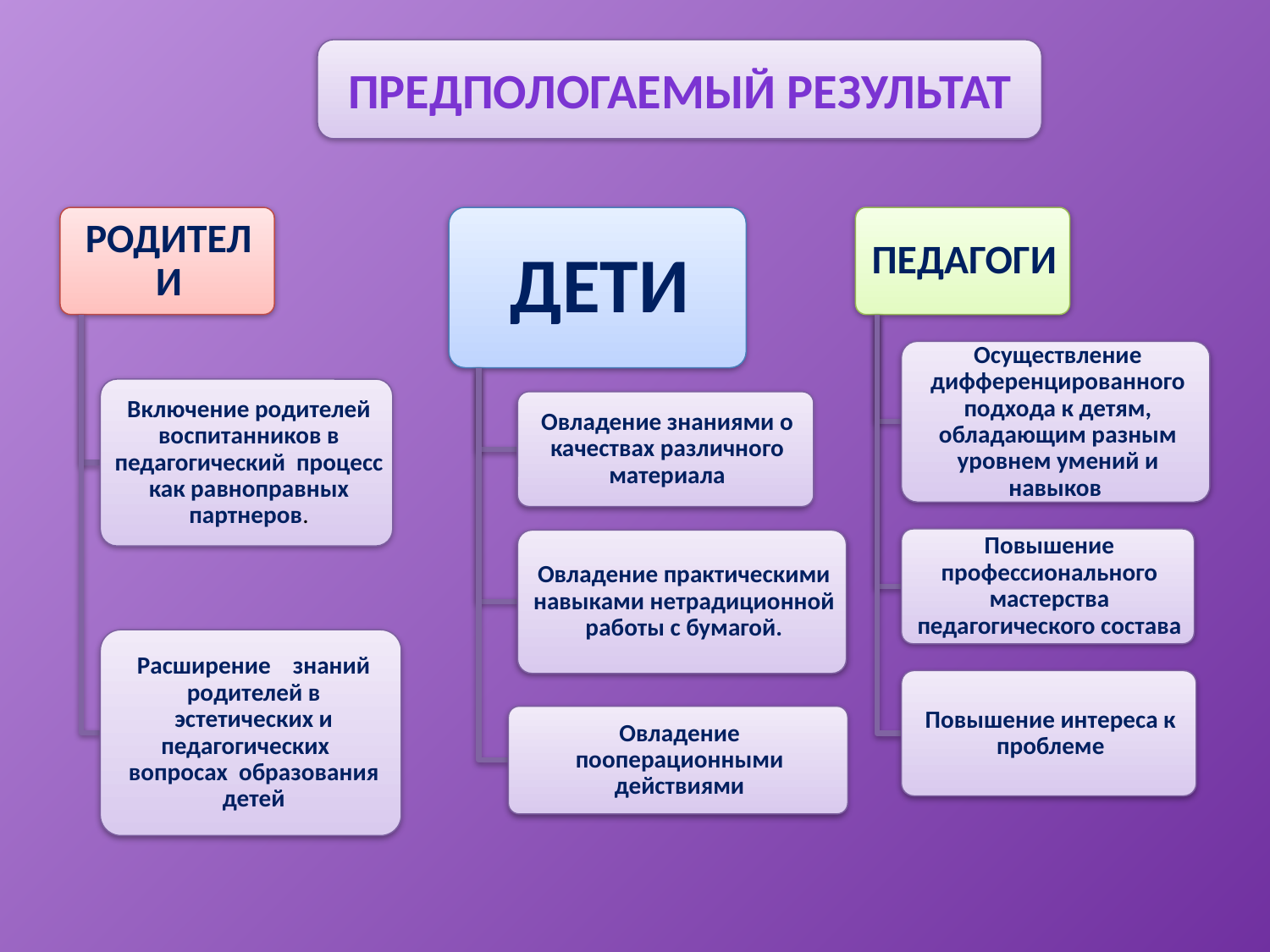

ПРЕДПОЛОГАЕМЫЙ РЕЗУЛЬТАТ
РОДИТЕЛИ
Включение родителей воспитанников в педагогический  процесс как равноправных партнеров.
Расширение    знаний родителей в эстетических и педагогических    вопросах  образования детей
ДЕТИ
Овладение практическими навыками нетрадиционной работы с бумагой.
Овладение знаниями о качествах различного материала
Овладение пооперационными действиями
ПЕДАГОГИ
Осуществление дифференцированного подхода к детям, обладающим разным уровнем умений и навыков
Повышение профессионального мастерства педагогического состава
Повышение интереса к проблеме